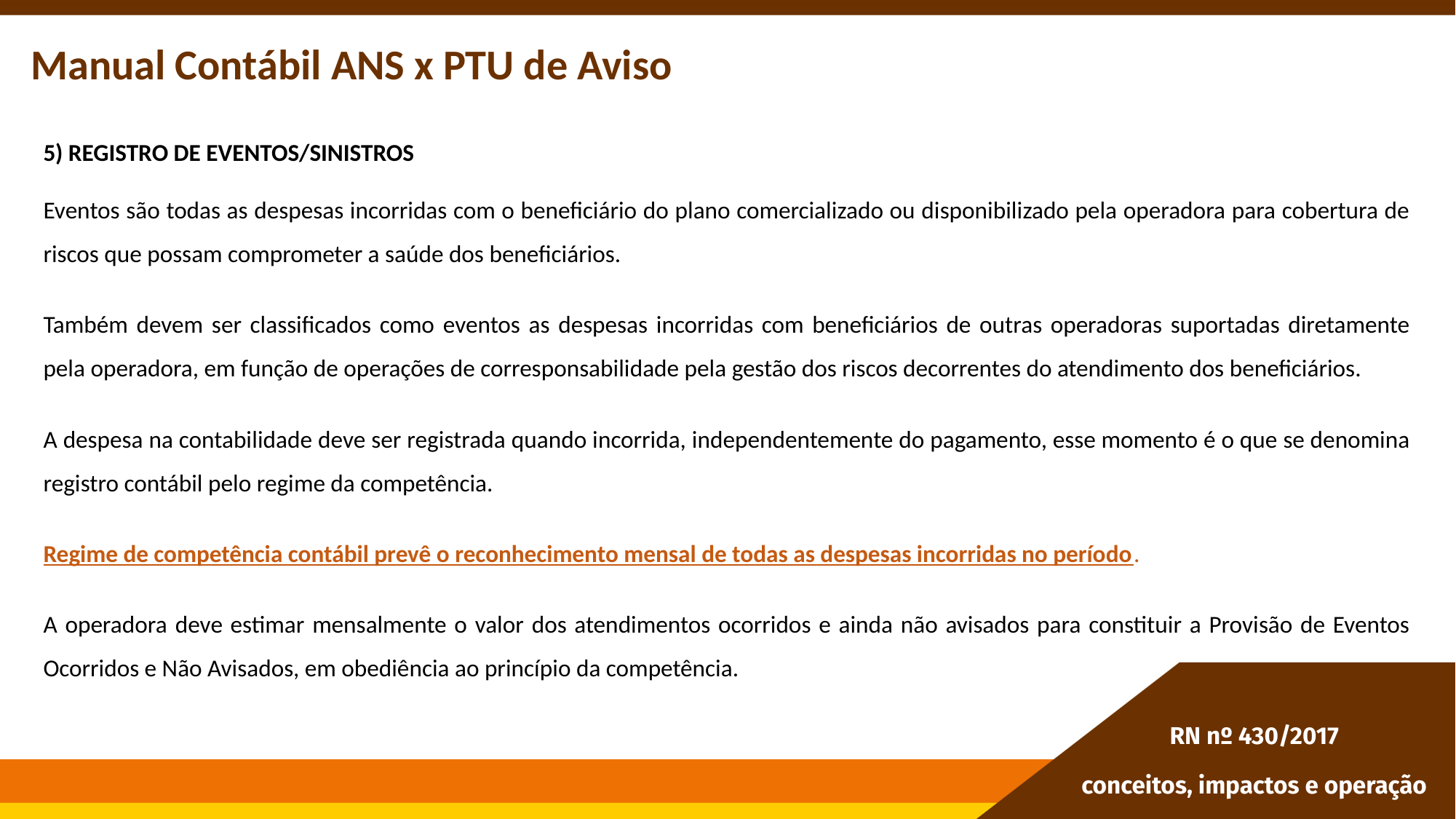

# Manual Contábil ANS x PTU de Aviso
5) REGISTRO DE EVENTOS/SINISTROS

Eventos são todas as despesas incorridas com o beneficiário do plano comercializado ou disponibilizado pela operadora para cobertura de riscos que possam comprometer a saúde dos beneficiários.

Também devem ser classificados como eventos as despesas incorridas com beneficiários de outras operadoras suportadas diretamente pela operadora, em função de operações de corresponsabilidade pela gestão dos riscos decorrentes do atendimento dos beneficiários.

A despesa na contabilidade deve ser registrada quando incorrida, independentemente do pagamento, esse momento é o que se denomina registro contábil pelo regime da competência.

Regime de competência contábil prevê o reconhecimento mensal de todas as despesas incorridas no período.

A operadora deve estimar mensalmente o valor dos atendimentos ocorridos e ainda não avisados para constituir a Provisão de Eventos Ocorridos e Não Avisados, em obediência ao princípio da competência.
RN nº 430/2017
conceitos, impactos e operação